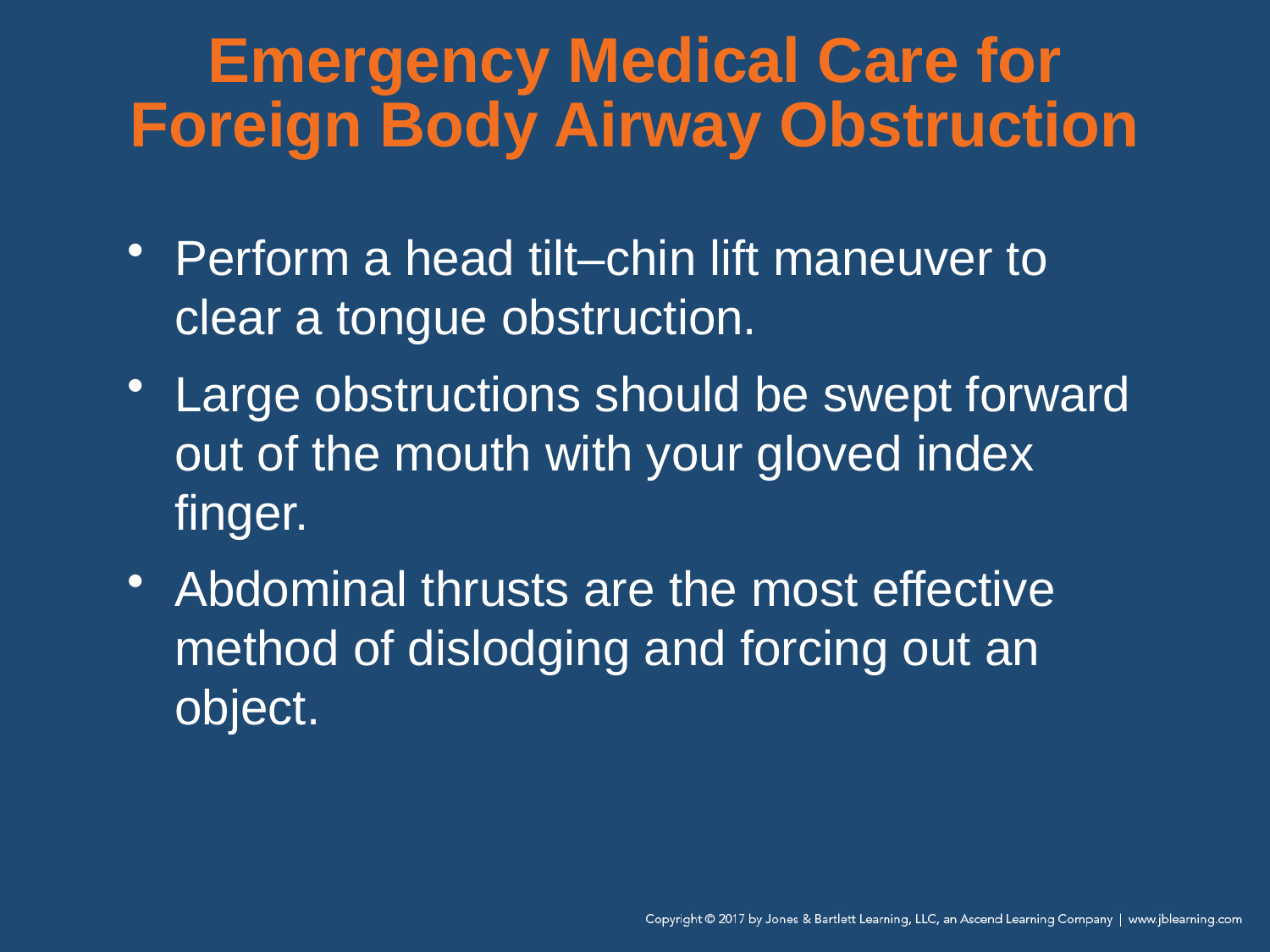

# Emergency Medical Care for Foreign Body Airway Obstruction
Perform a head tilt–chin lift maneuver to clear a tongue obstruction.
Large obstructions should be swept forward out of the mouth with your gloved index finger.
Abdominal thrusts are the most effective method of dislodging and forcing out an object.